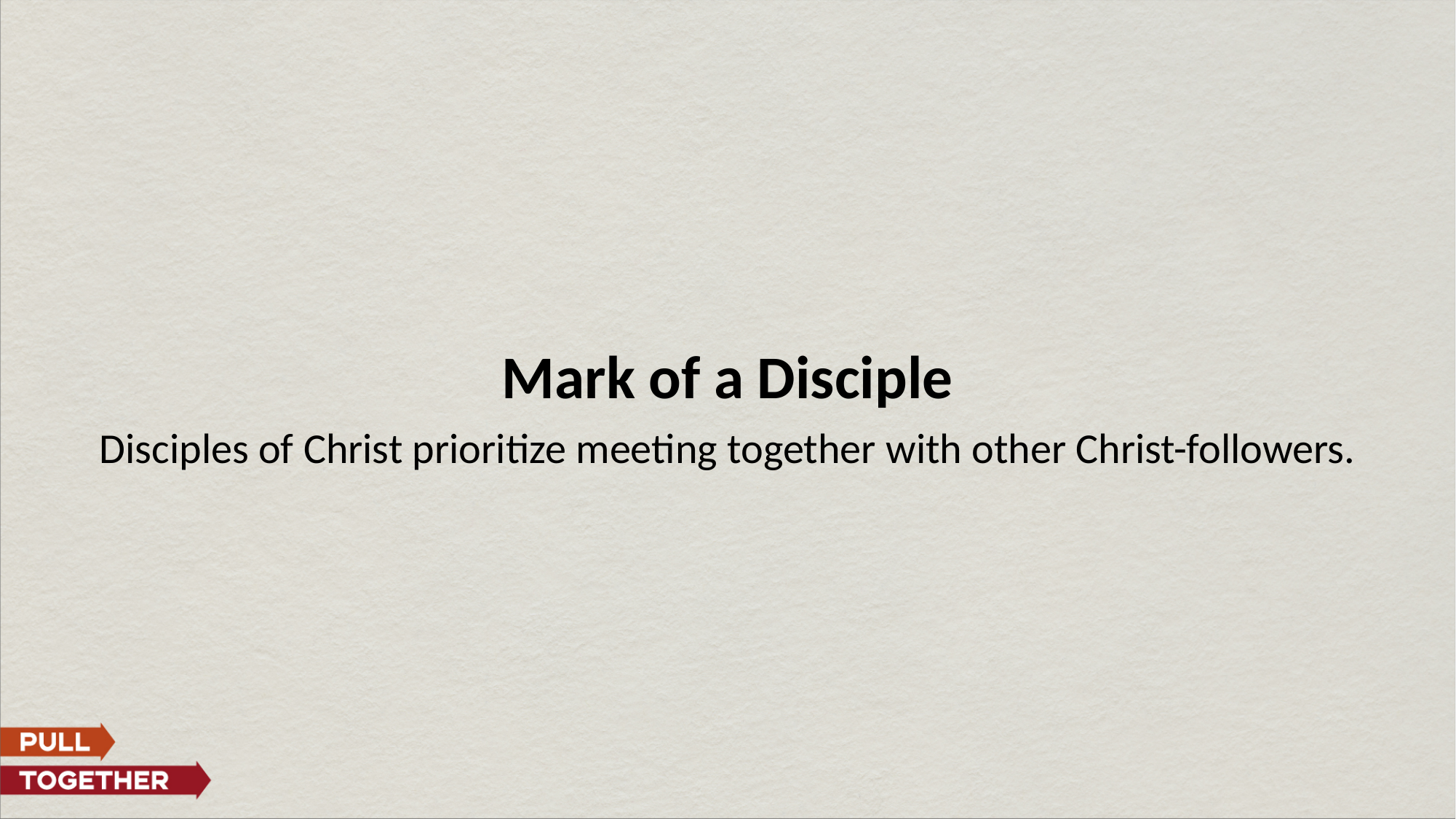

Mark of a Disciple
Disciples of Christ prioritize meeting together with other Christ-followers.